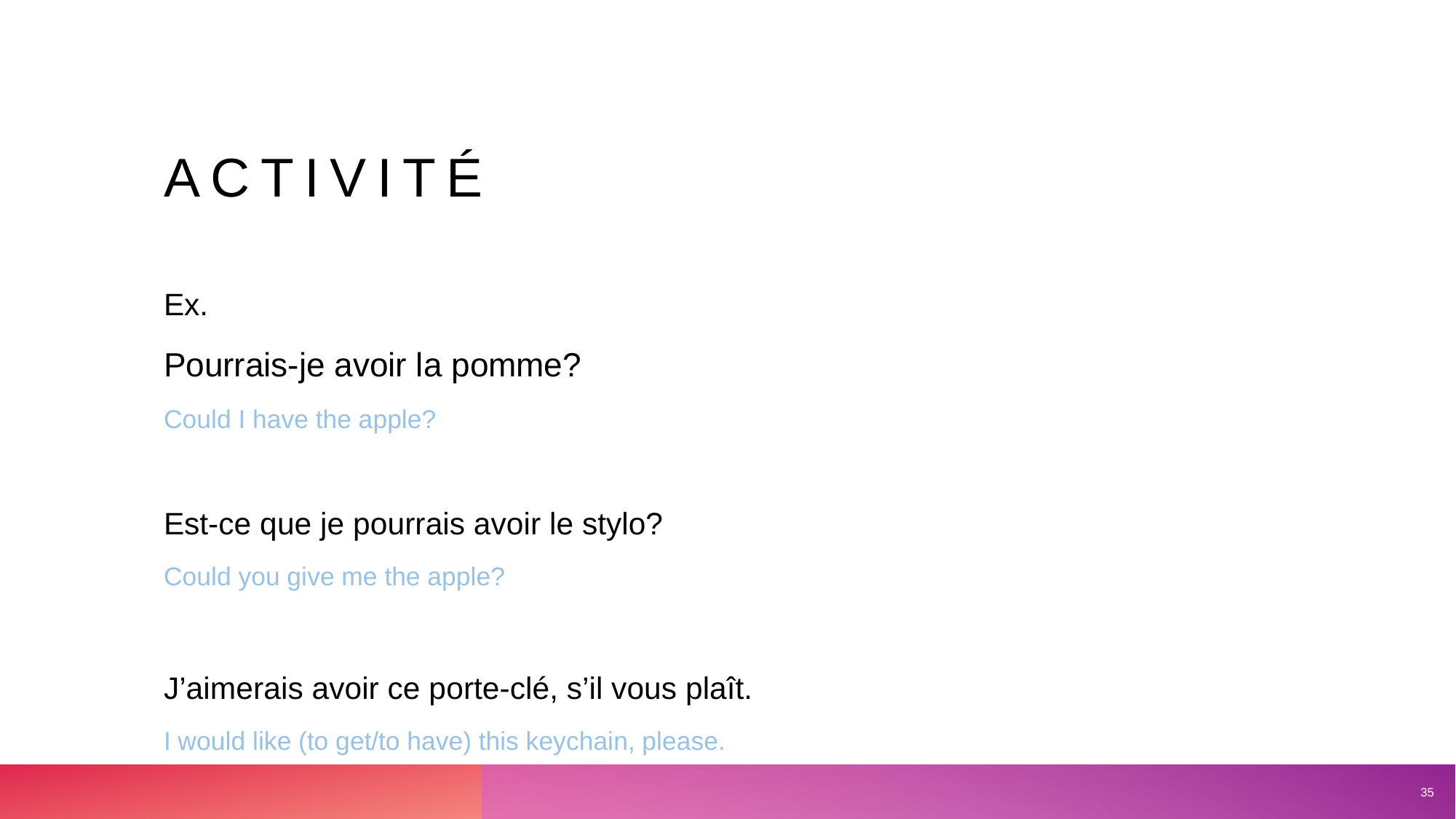

# Activité

Ex.
Pourrais-je avoir la pomme?
Could I have the apple?

Est-ce que je pourrais avoir le stylo?
Could you give me the apple?

J’aimerais avoir ce porte-clé, s’il vous plaît.
I would like (to get/to have) this keychain, please.
35